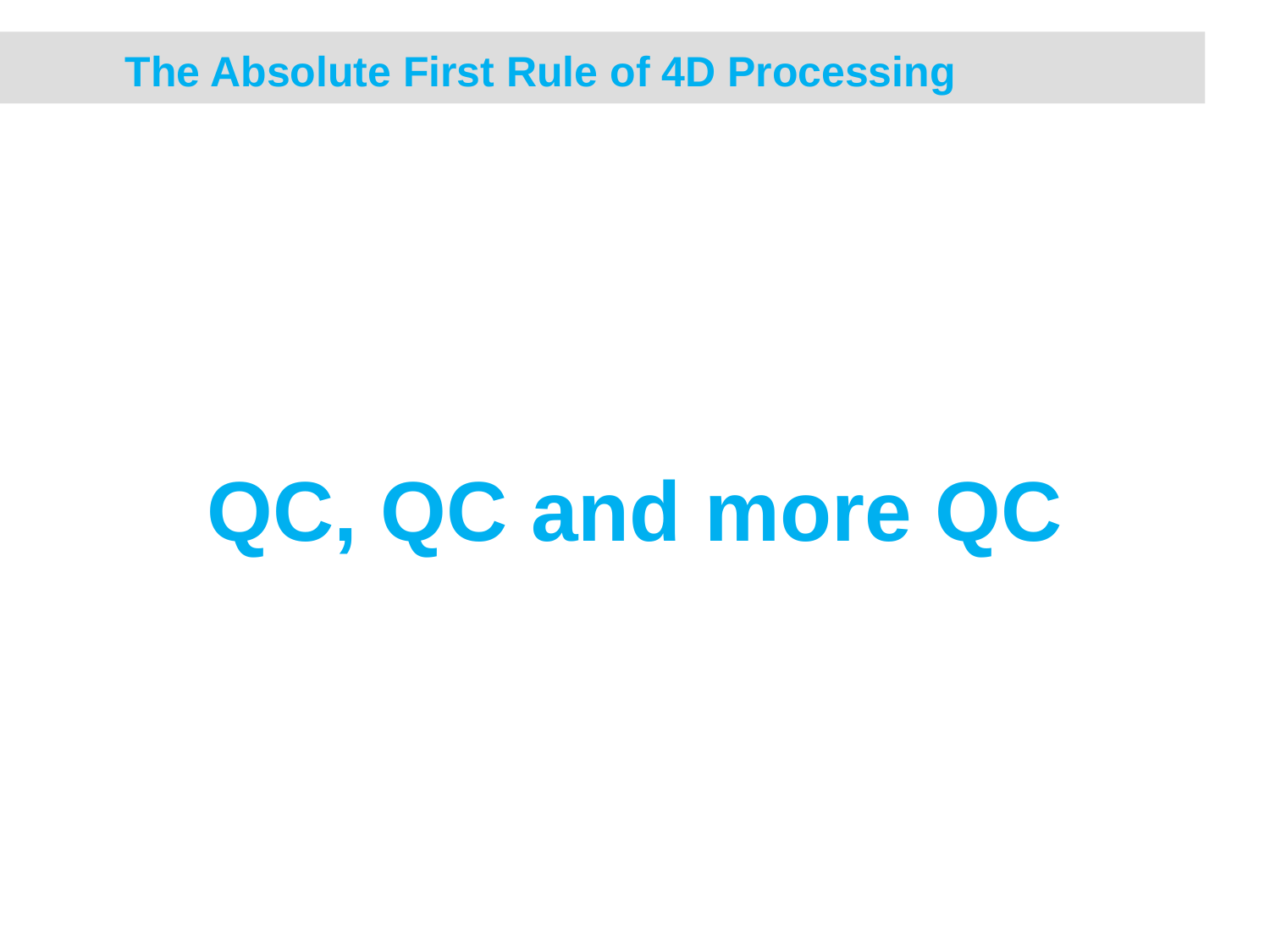

# The Absolute First Rule of 4D Processing
QC, QC and more QC